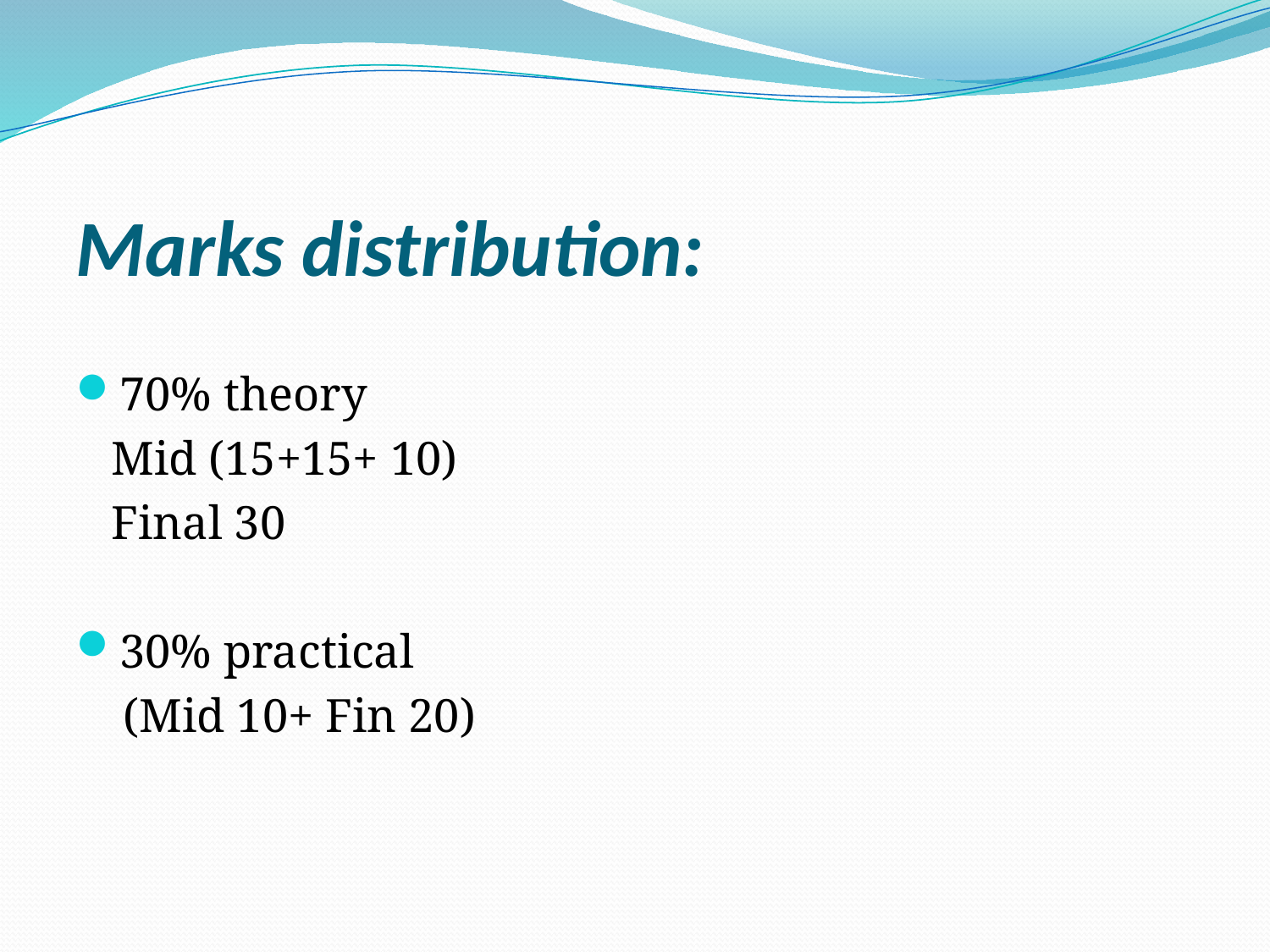

Marks distribution:

70% theory
   Mid (15+15+ 10)
   Final 30

30% practical
    (Mid 10+ Fin 20)